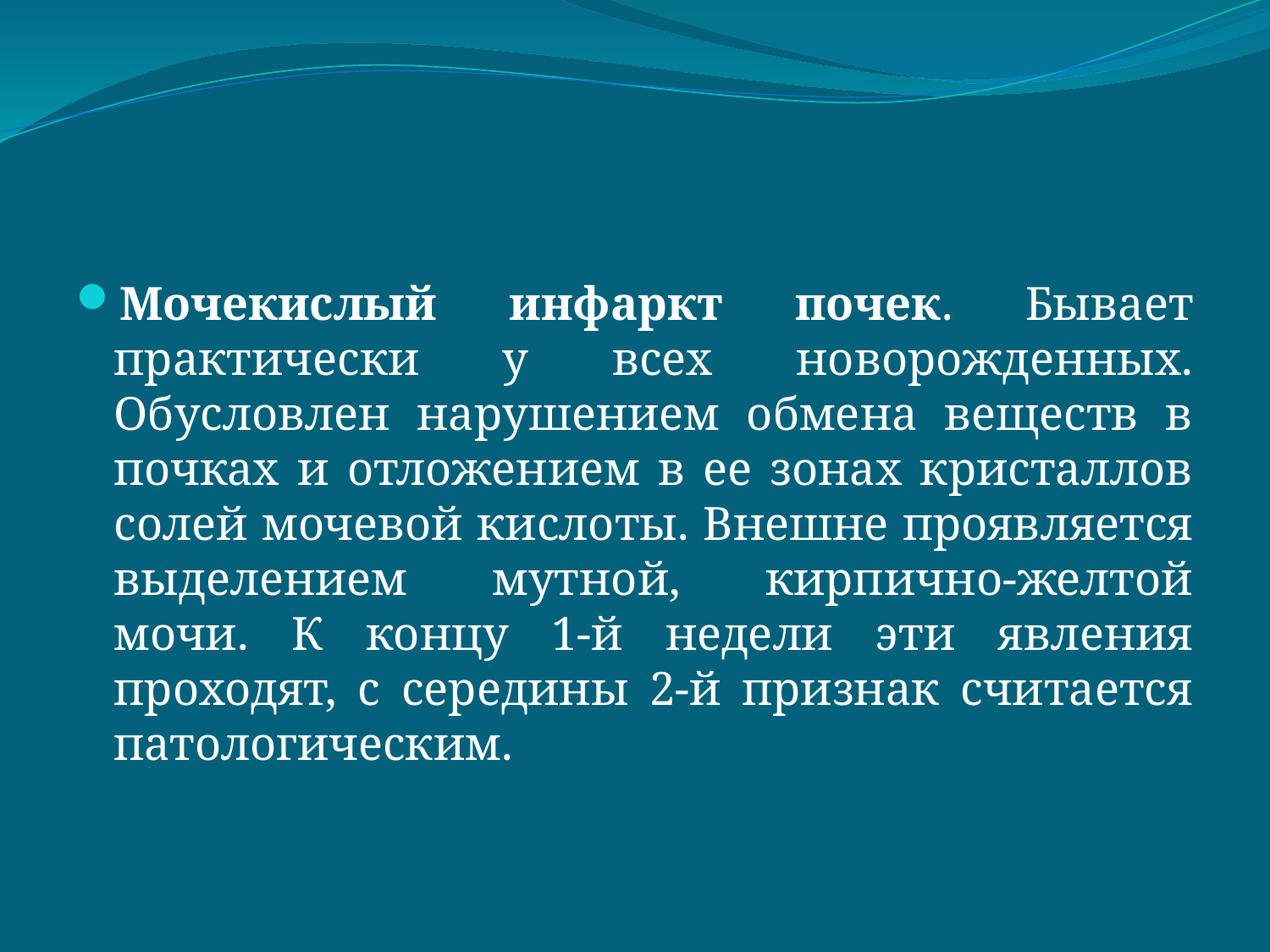

#
Мочекислый инфаркт почек. Бывает практически у всех новорожденных. Обусловлен нарушением обмена веществ в почках и отложением в ее зонах кристаллов солей мочевой кислоты. Внешне проявляется выделением мутной, кирпично-желтой мочи. К концу 1-й недели эти явления проходят, с середины 2-й признак считается патологическим.